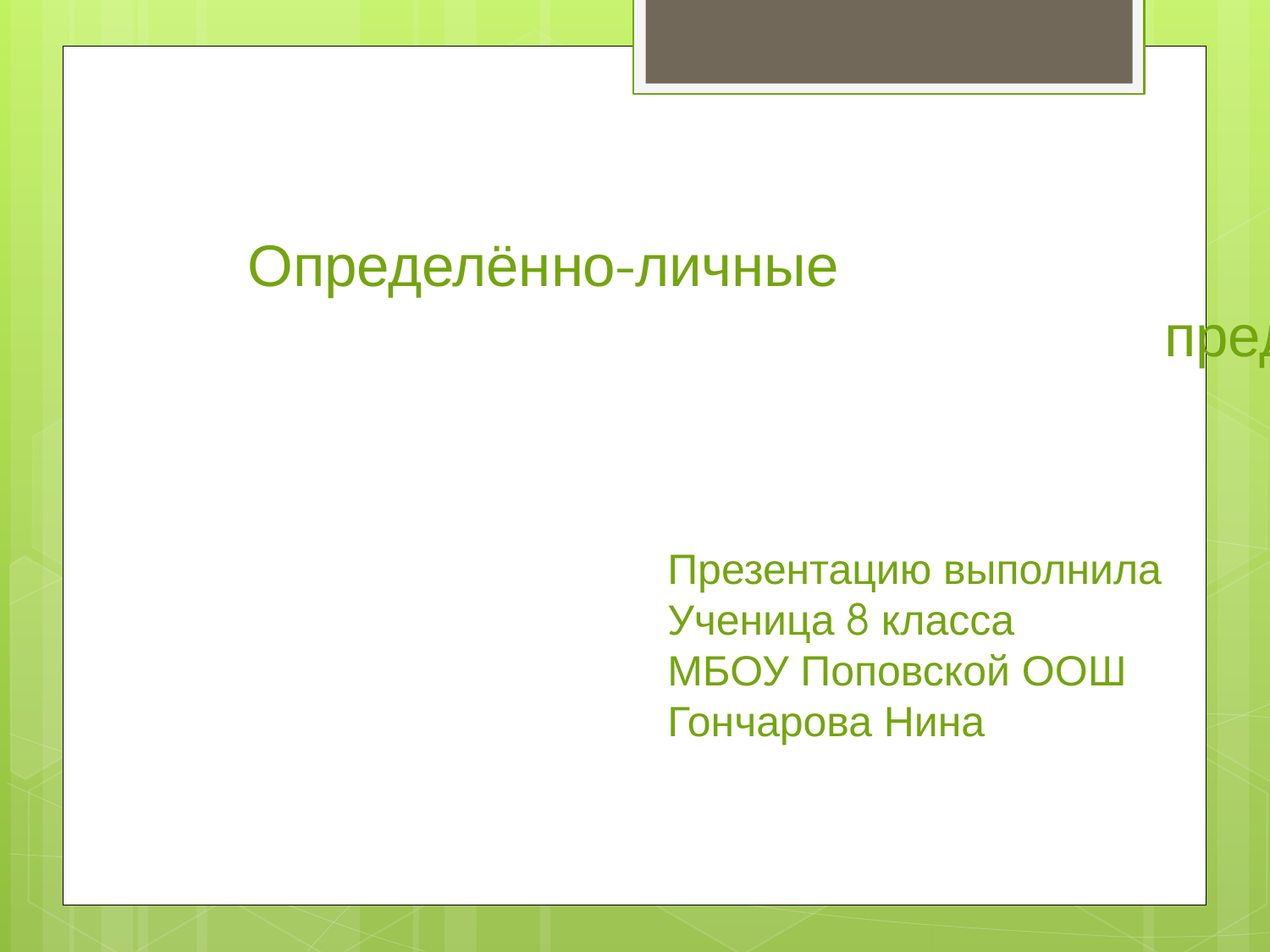

# Определённо-личные                                                                                                     предложения
Презентацию выполнила
Ученица 8 класса
МБОУ Поповской ООШ
Гончарова Нина